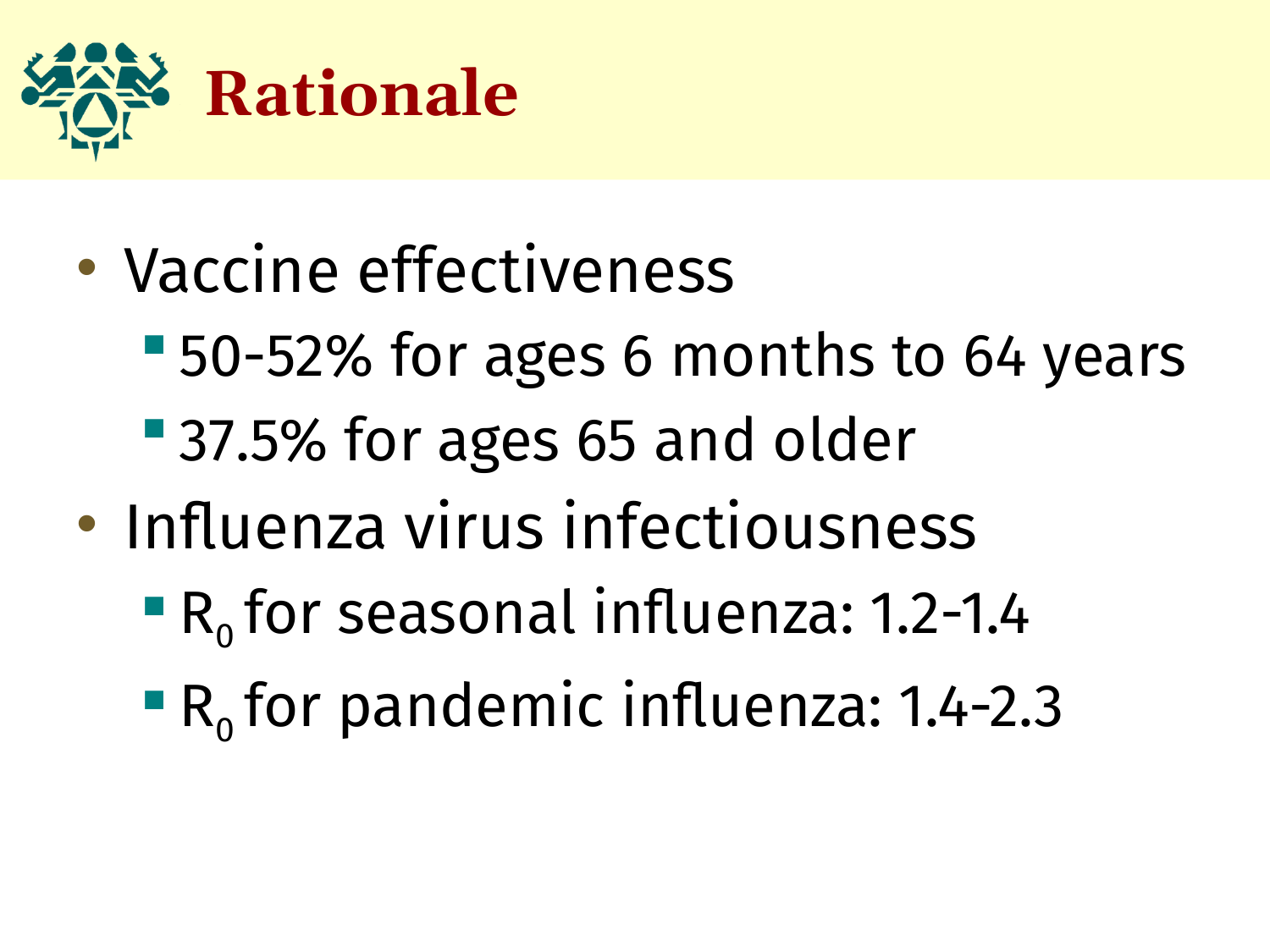

# Rationale
Vaccine effectiveness
50-52% for ages 6 months to 64 years
37.5% for ages 65 and older
Influenza virus infectiousness
R0 for seasonal influenza: 1.2-1.4
R0 for pandemic influenza: 1.4-2.3